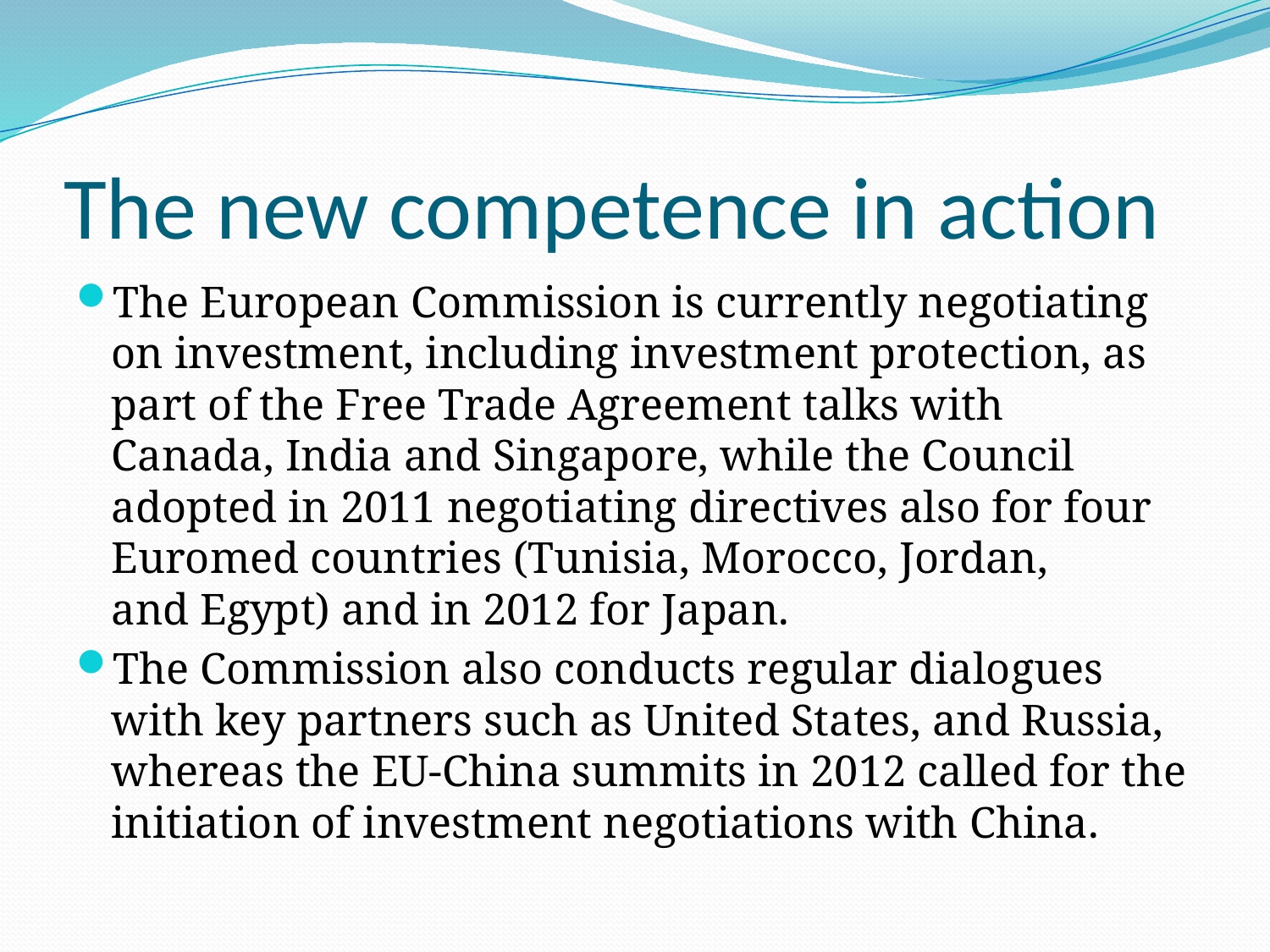

# The new competence in action
The European Commission is currently negotiating on investment, including investment protection, as part of the Free Trade Agreement talks with Canada, India and Singapore, while the Council adopted in 2011 negotiating directives also for four Euromed countries (Tunisia, Morocco, Jordan, and Egypt) and in 2012 for Japan.
The Commission also conducts regular dialogues with key partners such as United States, and Russia, whereas the EU-China summits in 2012 called for the initiation of investment negotiations with China.